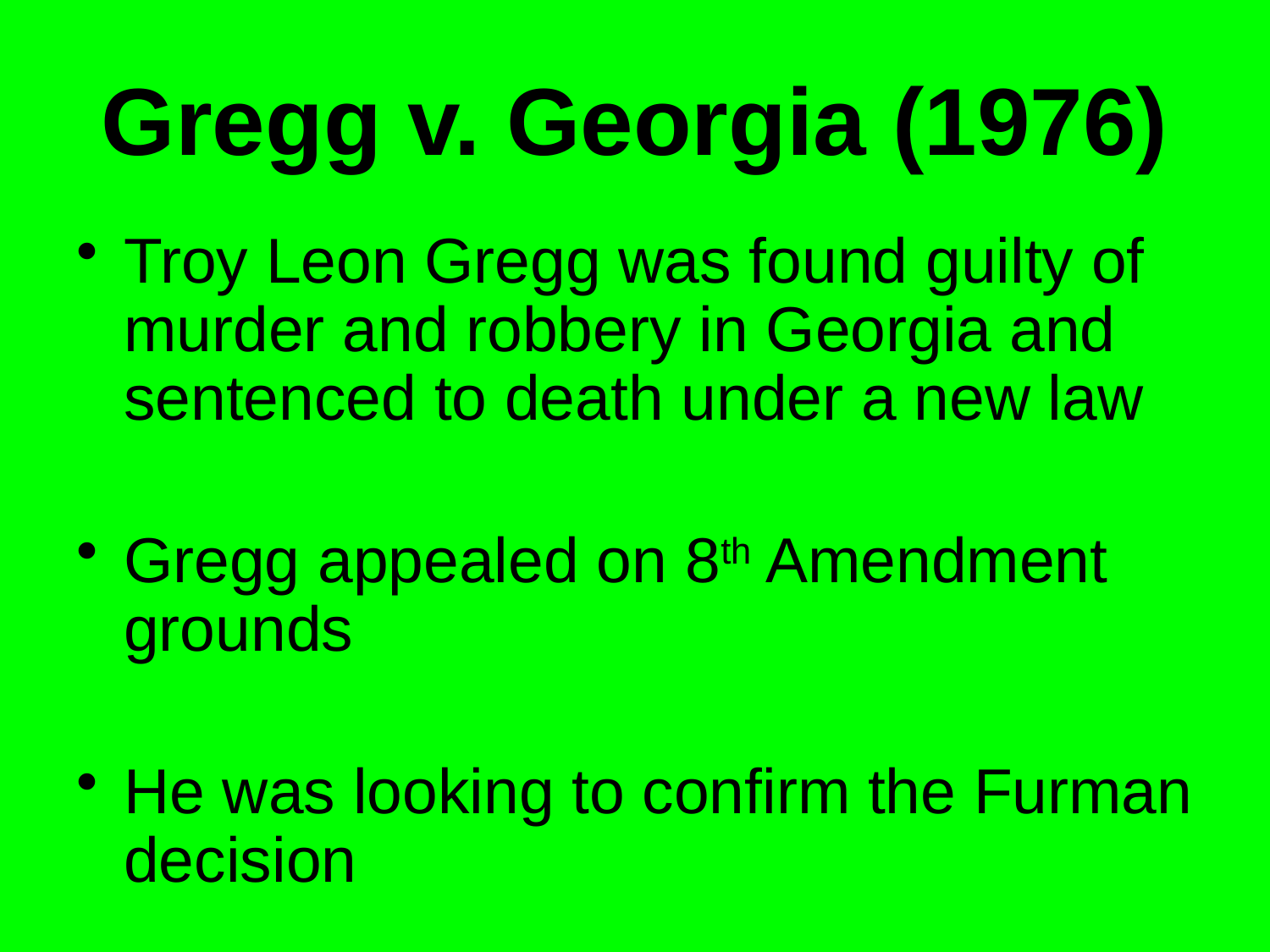

# Gregg v. Georgia (1976)
Troy Leon Gregg was found guilty of murder and robbery in Georgia and sentenced to death under a new law

Gregg appealed on 8th Amendment grounds

He was looking to confirm the Furman decision